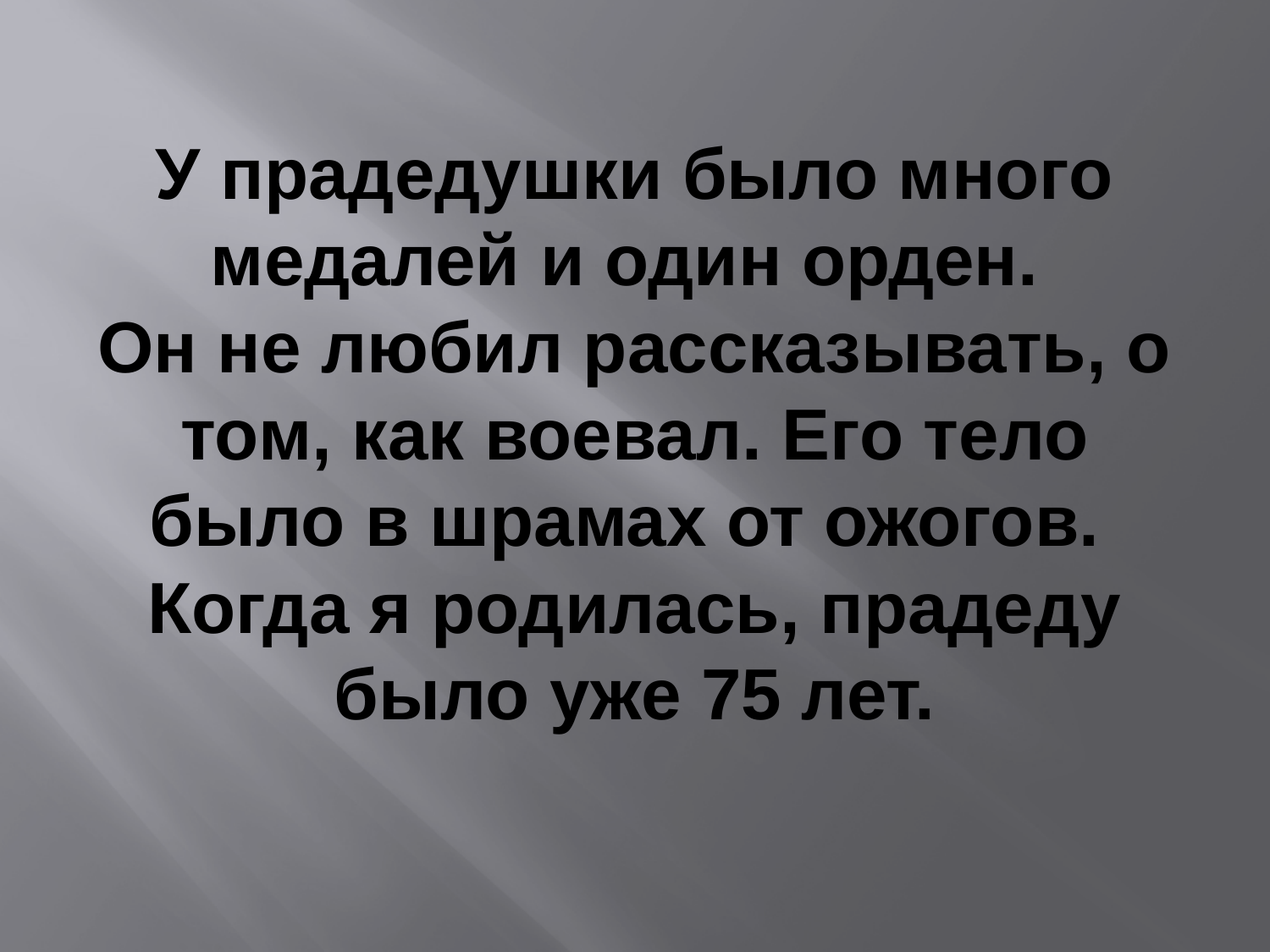

# У прадедушки было много медалей и один орден. Он не любил рассказывать, о том, как воевал. Его тело было в шрамах от ожогов. Когда я родилась, прадеду было уже 75 лет.